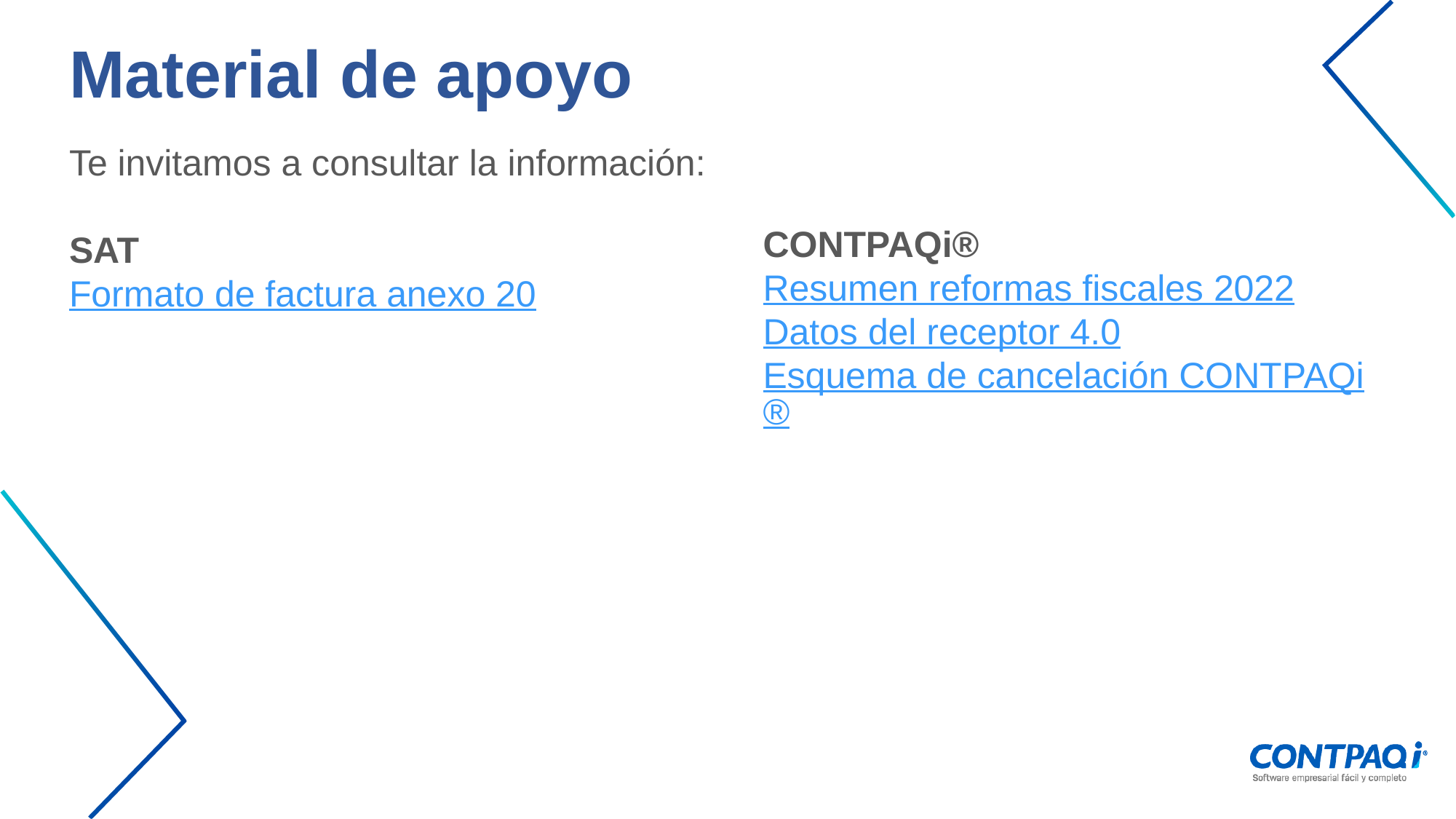

# Material de apoyo

CONTPAQi®
Resumen reformas fiscales 2022
Datos del receptor 4.0
Esquema de cancelación CONTPAQi®

Te invitamos a consultar la información:

SAT
Formato de factura anexo 20